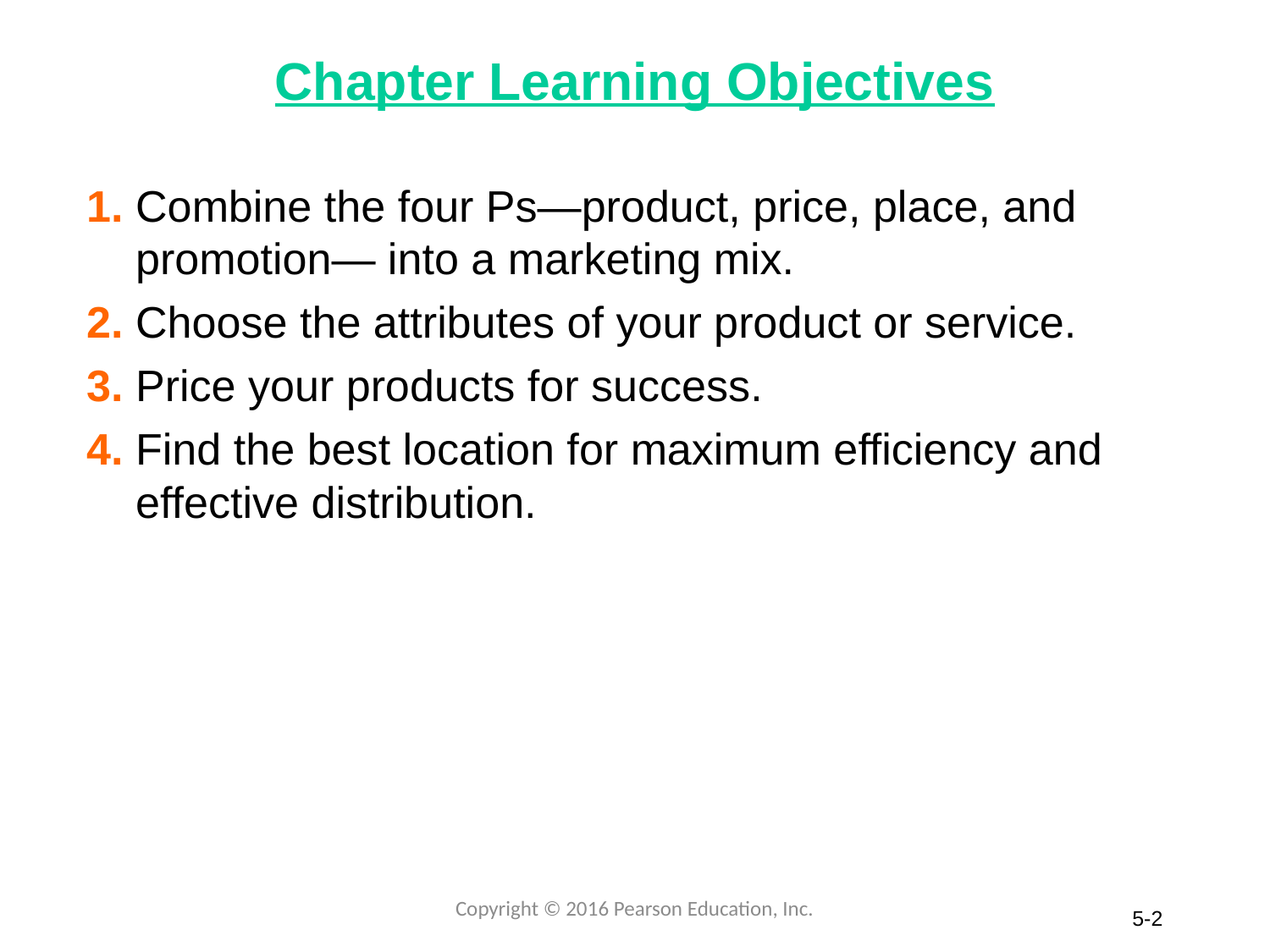

# Chapter Learning Objectives
1. Combine the four Ps—product, price, place, and
    promotion— into a marketing mix.

2. Choose the attributes of your product or service.

3. Price your products for success.

4. Find the best location for maximum efficiency and
    effective distribution.

Copyright © 2016 Pearson Education, Inc.